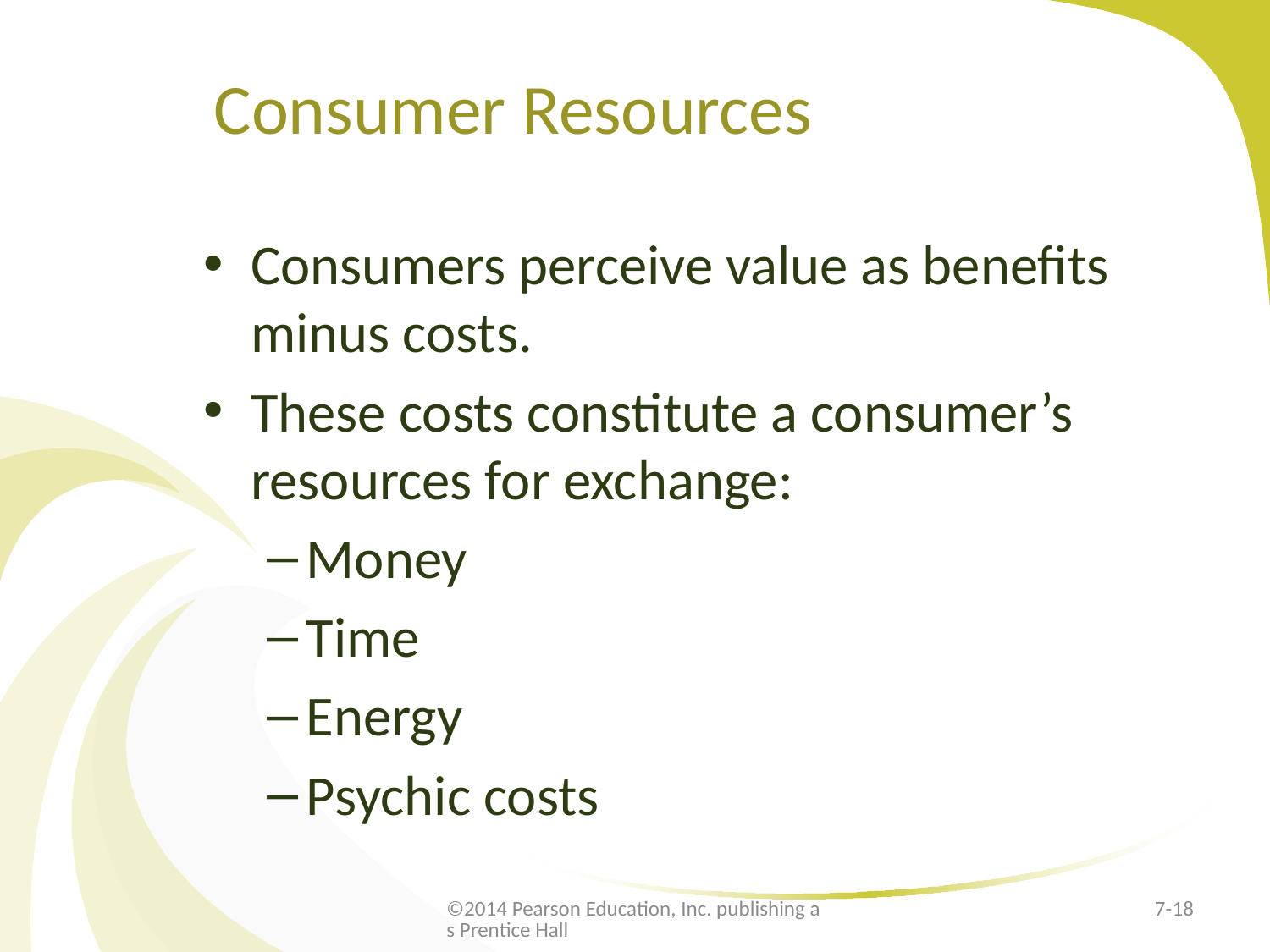

# Consumer Resources
Consumers perceive value as benefits minus costs.
These costs constitute a consumer’s resources for exchange:
Money
Time
Energy
Psychic costs

©2014 Pearson Education, Inc. publishing as Prentice Hall
7-18